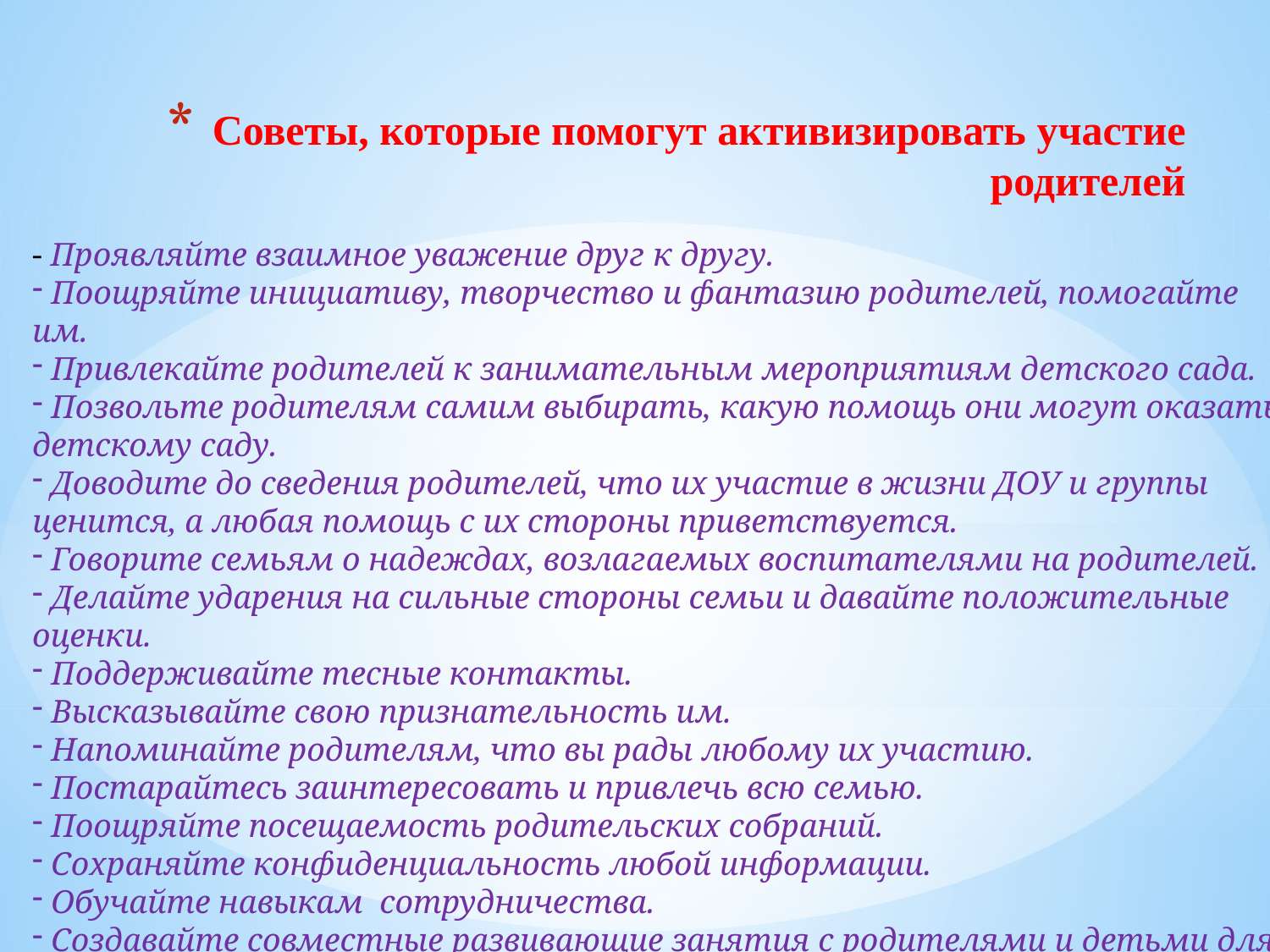

# Советы, которые помогут активизировать участие родителей
- Проявляйте взаимное уважение друг к другу.
 Поощряйте инициативу, творчество и фантазию родителей, помогайте им.
 Привлекайте родителей к занимательным мероприятиям детского сада.
 Позвольте родителям самим выбирать, какую помощь они могут оказать детскому саду.
 Доводите до сведения родителей, что их участие в жизни ДОУ и группы ценится, а любая помощь с их стороны приветствуется.
 Говорите семьям о надеждах, возлагаемых воспитателями на родителей.
 Делайте ударения на сильные стороны семьи и давайте положительные оценки.
 Поддерживайте тесные контакты.
 Высказывайте свою признательность им.
 Напоминайте родителям, что вы рады любому их участию.
 Постарайтесь заинтересовать и привлечь всю семью.
 Поощряйте посещаемость родительских собраний.
 Сохраняйте конфиденциальность любой информации.
 Обучайте навыкам  сотрудничества.
 Создавайте совместные развивающие занятия с родителями и детьми для укрепления их взаимопонимания.